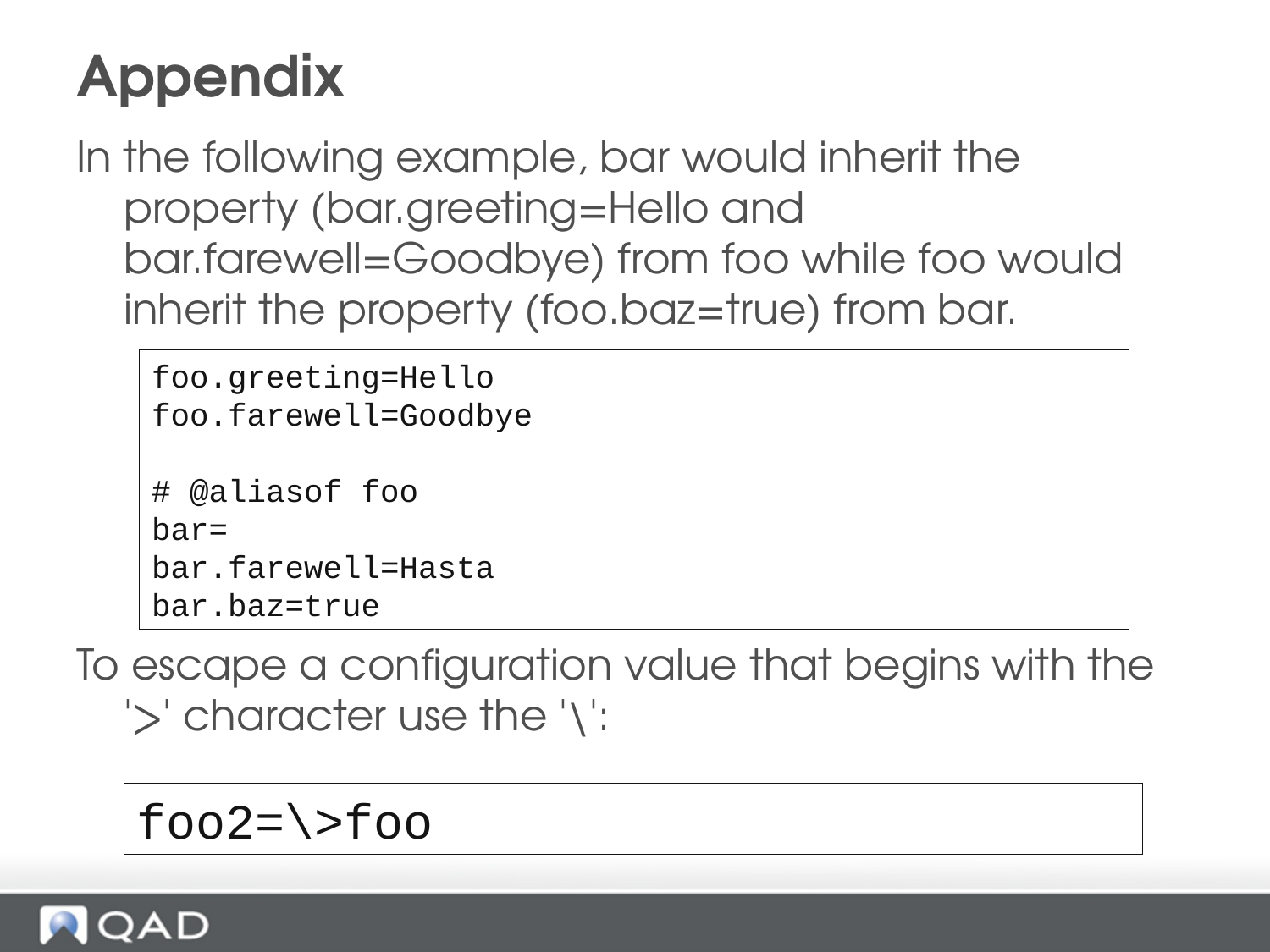

# Appendix
In the following example, bar would inherit the property (bar.greeting=Hello and bar.farewell=Goodbye) from foo while foo would inherit the property (foo.baz=true) from bar.

To escape a configuration value that begins with the '>' character use the '\':
foo.greeting=Hello
foo.farewell=Goodbye

# @aliasof foo
bar=
bar.farewell=Hasta
bar.baz=true
foo2=\>foo